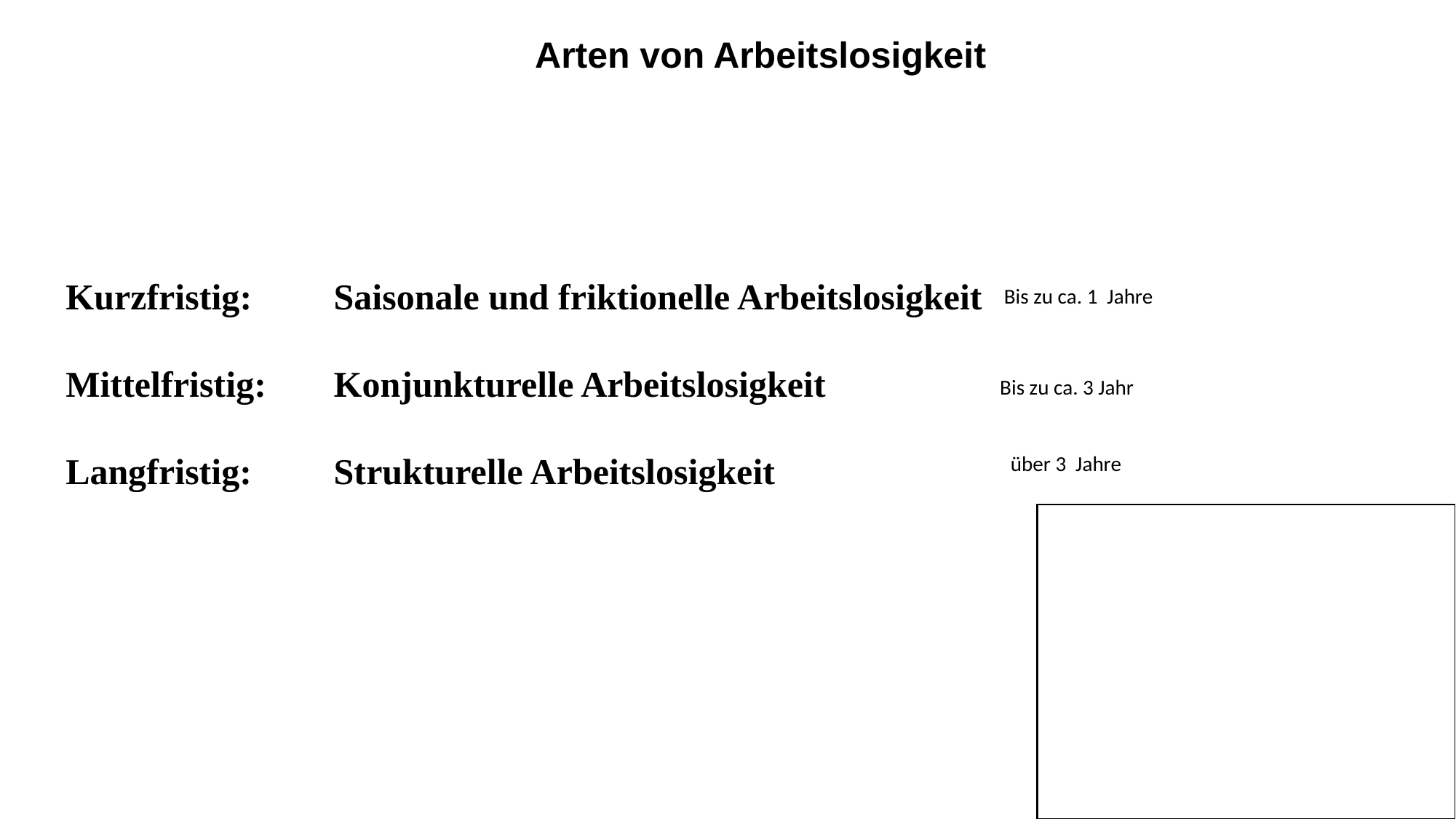

Arten von Arbeitslosigkeit

Kurzfristig:		Saisonale und friktionelle Arbeitslosigkeit

Mittelfristig:		Konjunkturelle Arbeitslosigkeit

Langfristig:		Strukturelle Arbeitslosigkeit

Bis zu ca. 1  Jahre
Bis zu ca. 3 Jahr
über 3  Jahre